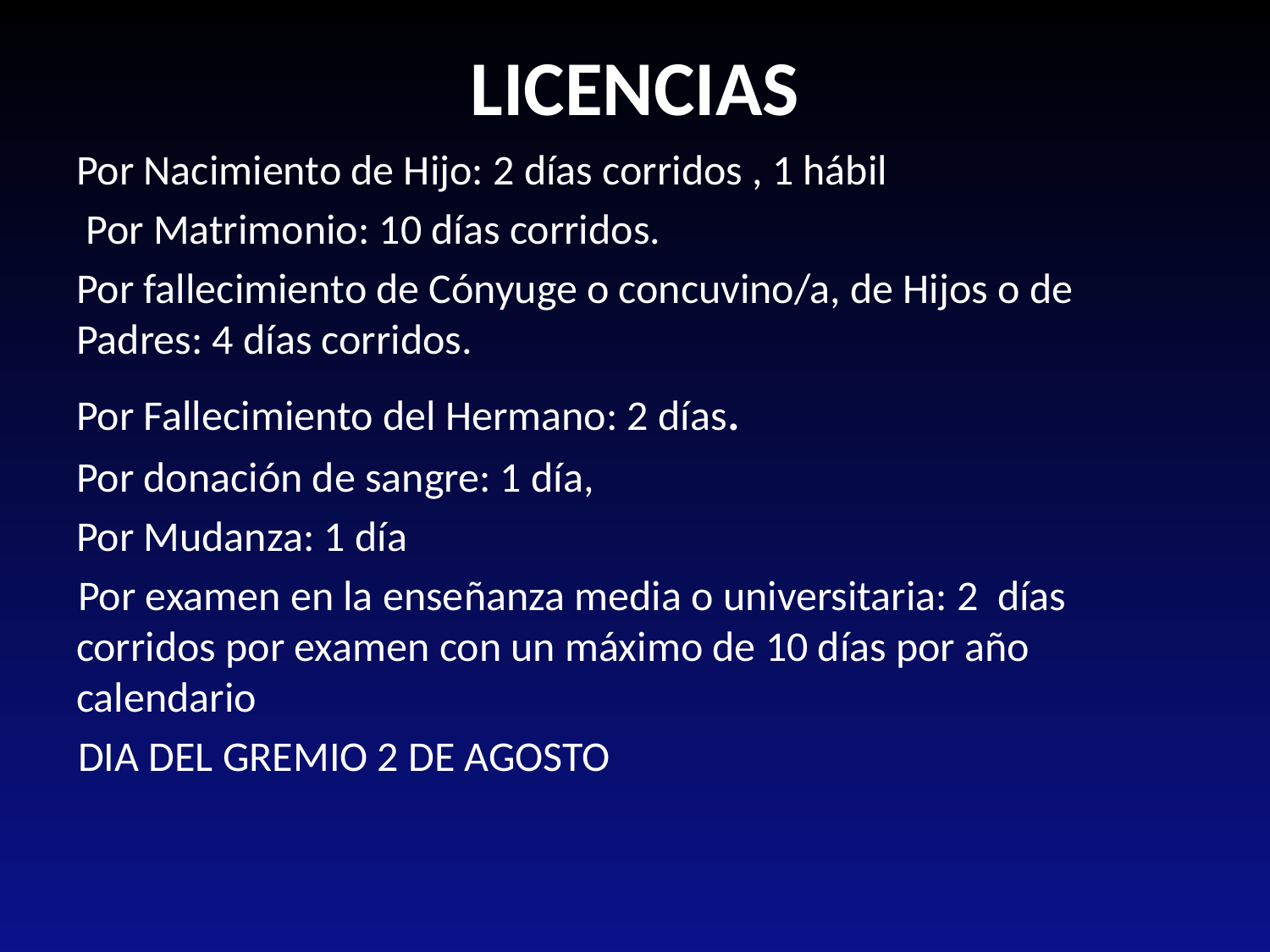

# LICENCIAS
Por Nacimiento de Hijo: 2 días corridos , 1 hábil
 Por Matrimonio: 10 días corridos.
Por fallecimiento de Cónyuge o concuvino/a, de Hijos o de Padres: 4 días corridos.
Por Fallecimiento del Hermano: 2 días.
Por donación de sangre: 1 día,
Por Mudanza: 1 día
Por examen en la enseñanza media o universitaria: 2  días corridos por examen con un máximo de 10 días por año calendario
DIA DEL GREMIO 2 DE AGOSTO